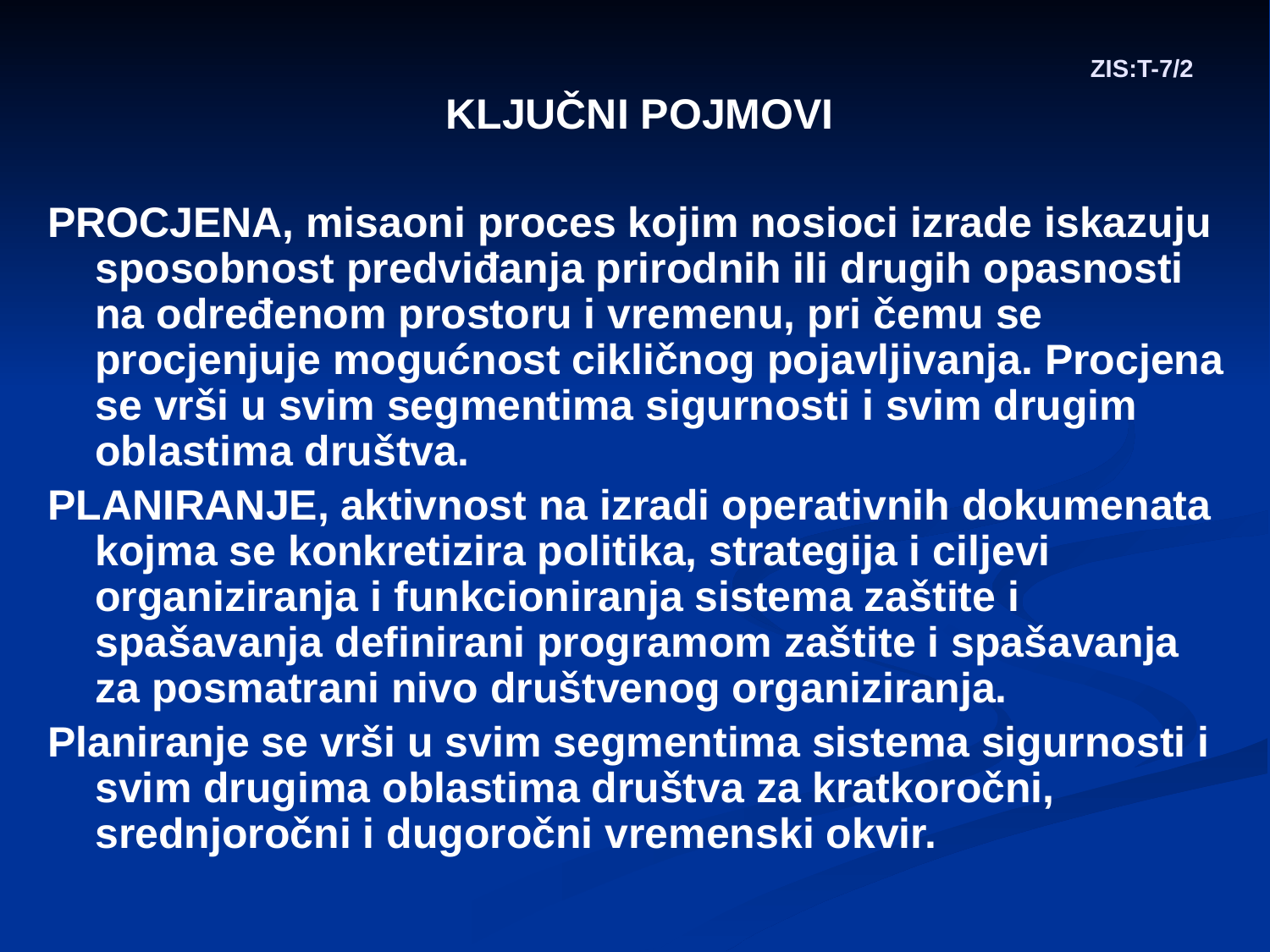

# ZIS:T-7/2
KLJUČNI POJMOVI

PROCJENA, misaoni proces kojim nosioci izrade iskazuju sposobnost predviđanja prirodnih ili drugih opasnosti na određenom prostoru i vremenu, pri čemu se procjenjuje mogućnost cikličnog pojavljivanja. Procjena se vrši u svim segmentima sigurnosti i svim drugim oblastima društva.
PLANIRANJE, aktivnost na izradi operativnih dokumenata kojma se konkretizira politika, strategija i ciljevi organiziranja i funkcioniranja sistema zaštite i spašavanja definirani programom zaštite i spašavanja za posmatrani nivo društvenog organiziranja.
Planiranje se vrši u svim segmentima sistema sigurnosti i svim drugima oblastima društva za kratkoročni, srednjoročni i dugoročni vremenski okvir.